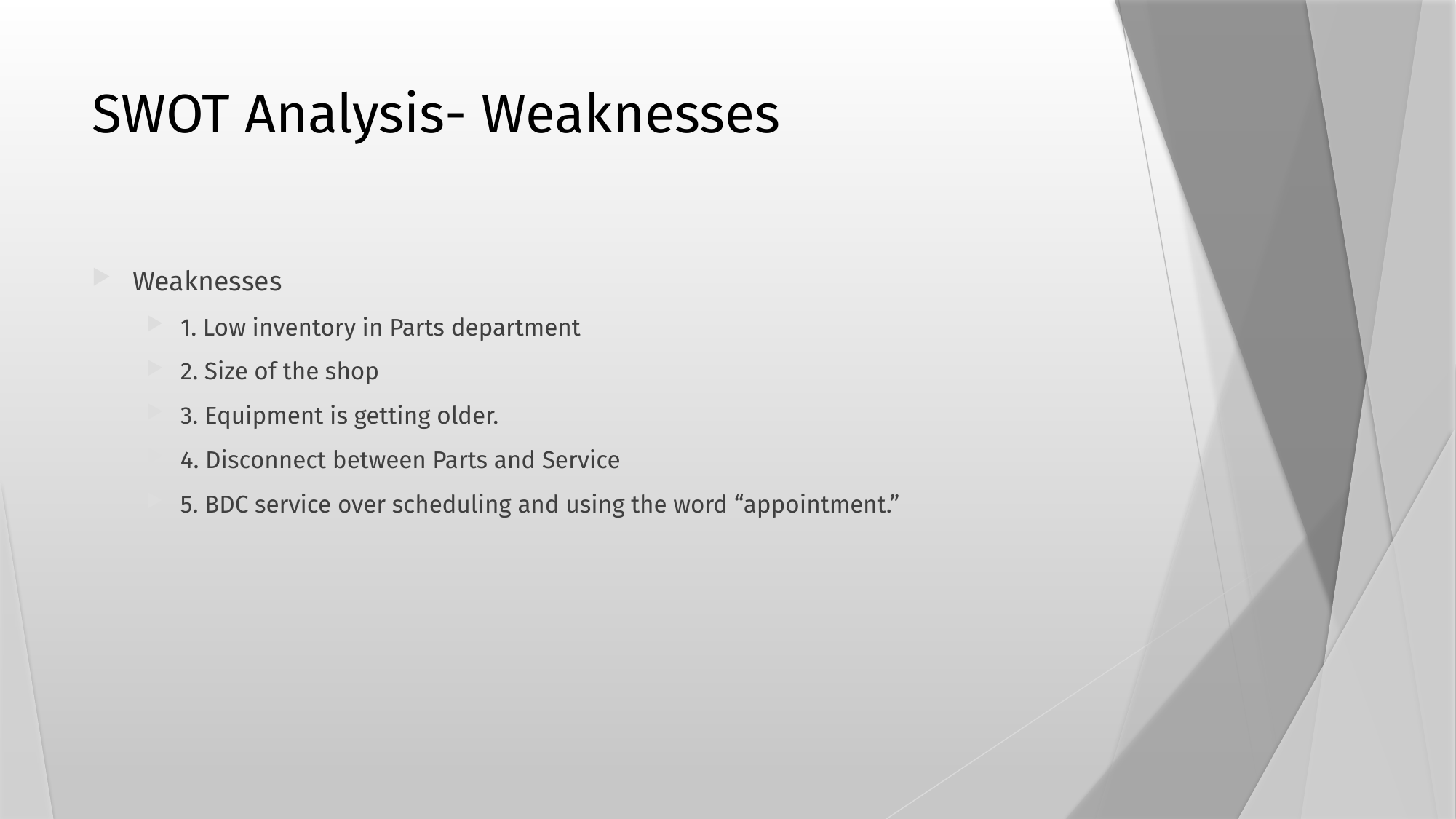

# SWOT Analysis- Weaknesses
Weaknesses
1. Low inventory in Parts department
2. Size of the shop
3. Equipment is getting older.
4. Disconnect between Parts and Service
5. BDC service over scheduling and using the word “appointment.”